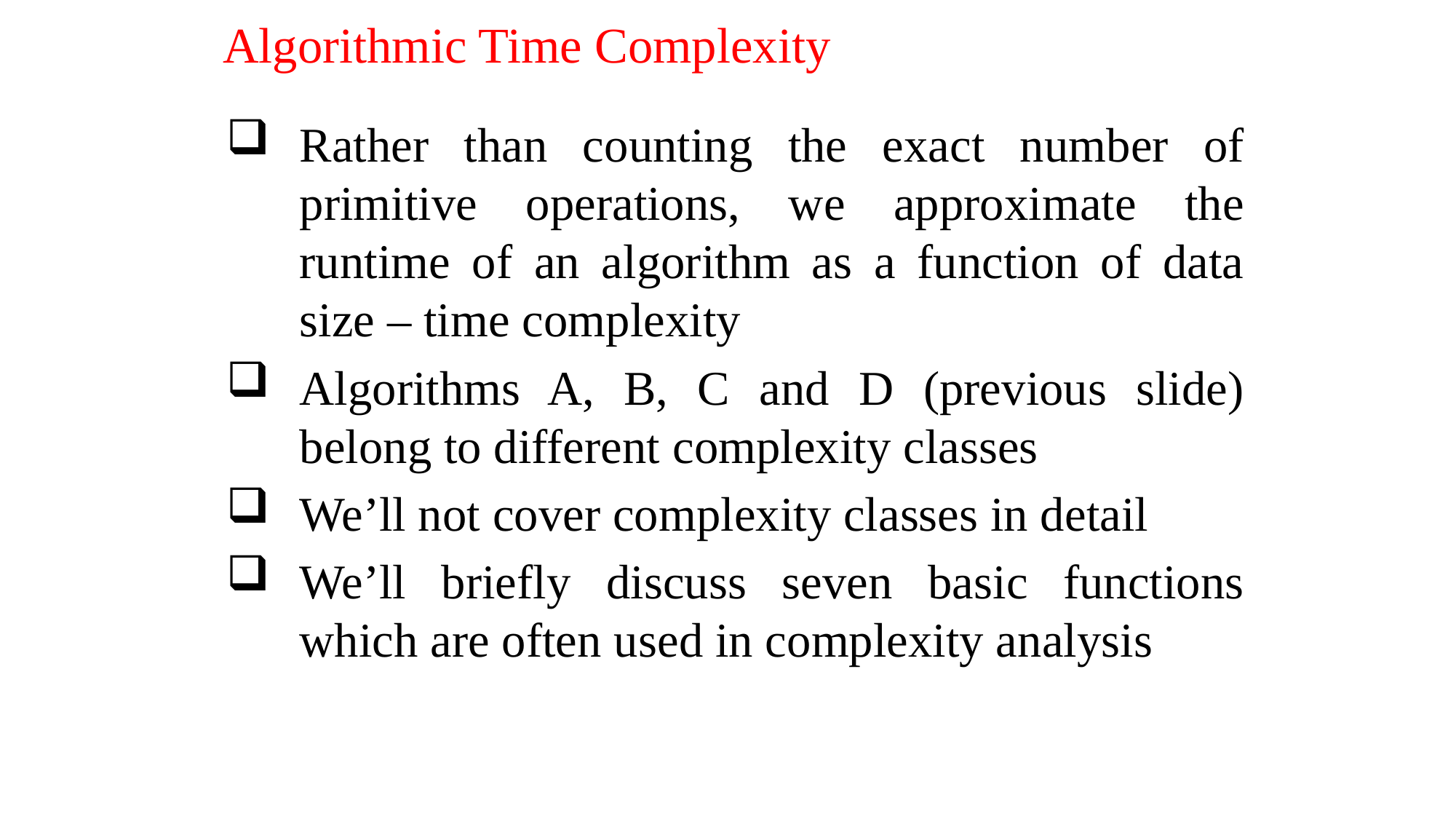

# Algorithmic Time Complexity
Rather than counting the exact number of primitive operations, we approximate the runtime of an algorithm as a function of data size – time complexity
Algorithms A, B, C and D (previous slide) belong to different complexity classes
We’ll not cover complexity classes in detail
We’ll briefly discuss seven basic functions which are often used in complexity analysis